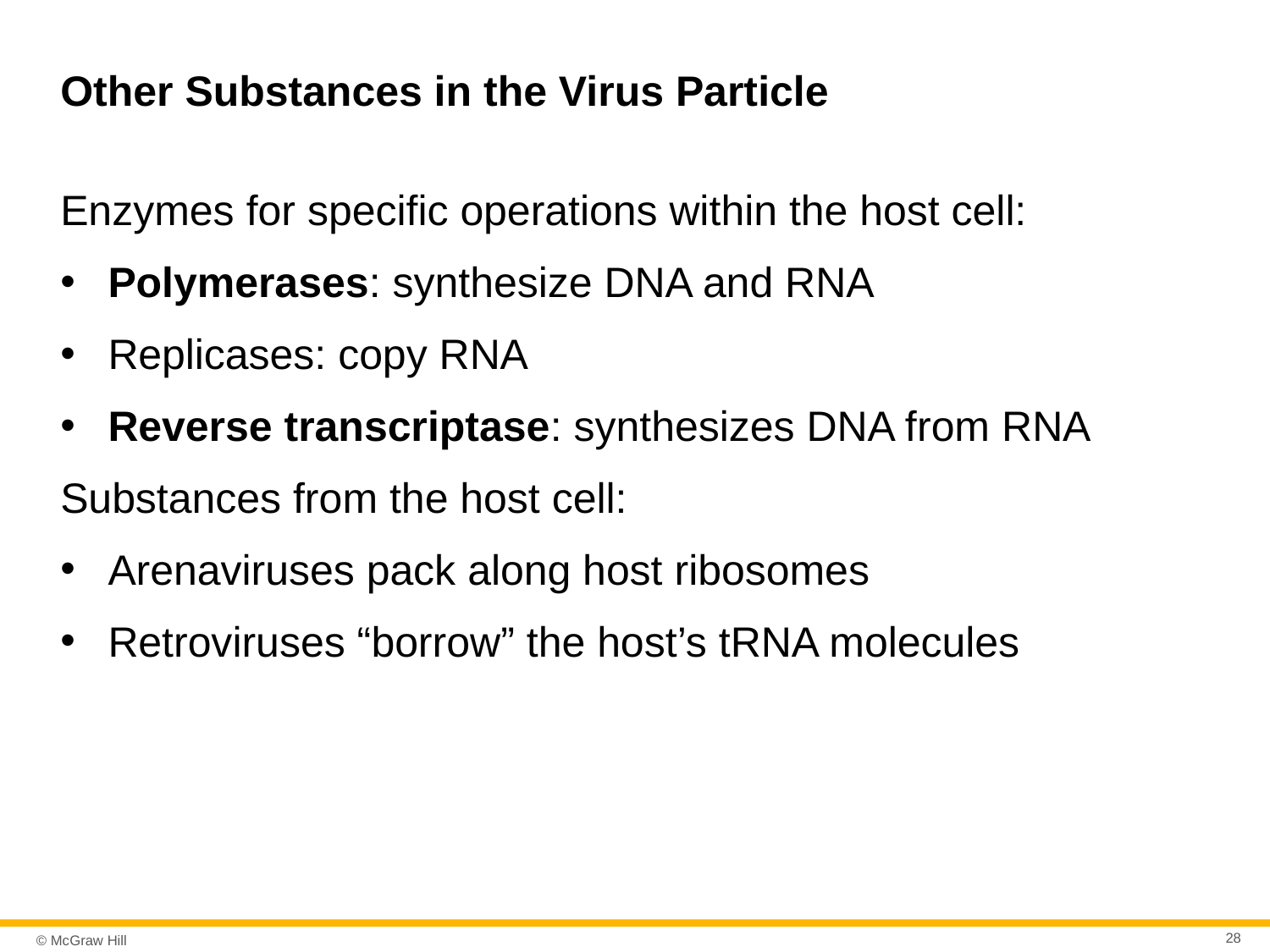

# Other Substances in the Virus Particle
Enzymes for specific operations within the host cell:
Polymerases: synthesize DNA and RNA
Replicases: copy RNA
Reverse transcriptase: synthesizes DNA from RNA
Substances from the host cell:
Arenaviruses pack along host ribosomes
Retroviruses “borrow” the host’s tRNA molecules